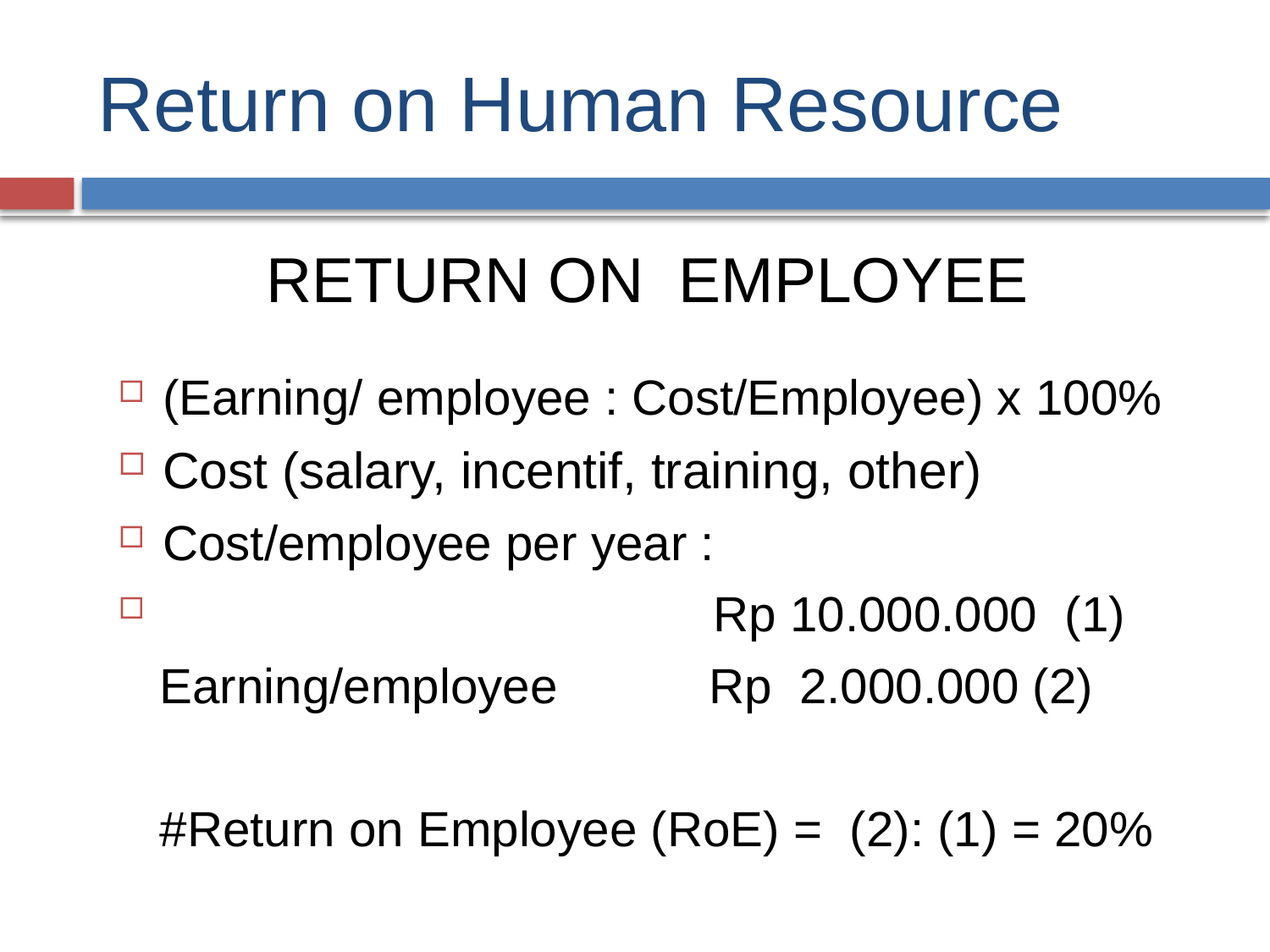

# Return on Human Resource
RETURN ON  EMPLOYEE
(Earning/ employee : Cost/Employee) x 100%
Cost (salary, incentif, training, other)
Cost/employee per year :
                                        Rp 10.000.000  (1)
   Earning/employee           Rp  2.000.000 (2)

   #Return on Employee (RoE) =  (2): (1) = 20%